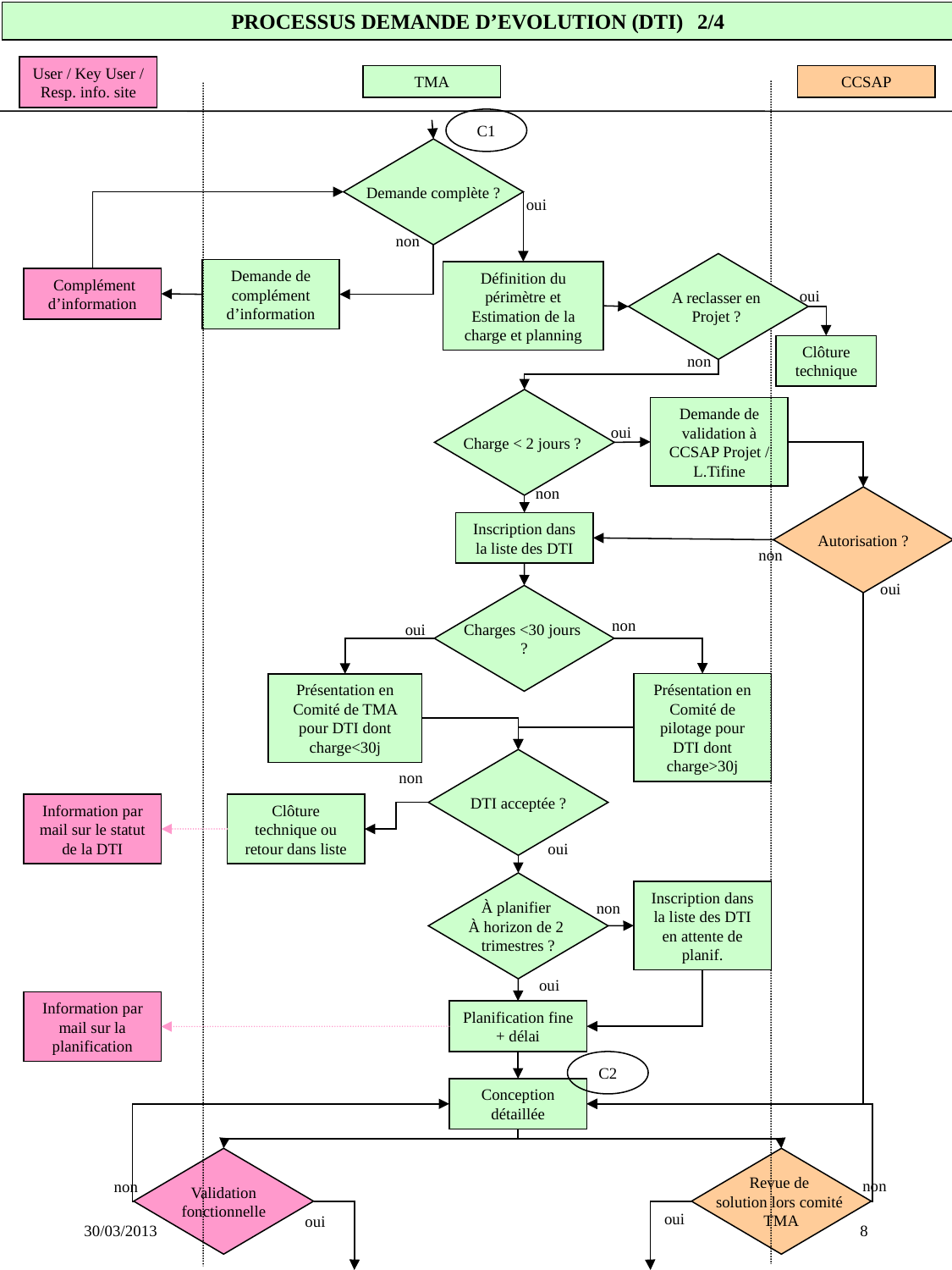

PROCESSUS DEMANDE D’EVOLUTION (DTI)   2/4
User / Key User / Resp. info. site
TMA
CCSAP

C1

Demande complète ?
oui
non
A reclasser en
Projet ?
Demande de complément d’information
Définition du périmètre et Estimation de la charge et planning
 Complément d’information
oui
Clôture technique
non
Charge < 2 jours ?
Demande de validation à CCSAP Projet / L.Tifine
oui
non
Autorisation ?
Inscription dans la liste des DTI
non
oui
Charges <30 jours
?
non
oui
Présentation en Comité de pilotage pour DTI dont charge>30j
Présentation en Comité de TMA pour DTI dont charge<30j
DTI acceptée ?
non
Information par mail sur le statut de la DTI
Clôture technique ou retour dans liste
oui
À planifier
À horizon de 2
trimestres ?
Inscription dans la liste des DTI en attente de planif.
non
oui
Information par mail sur la planification
Planification fine + délai
C2
Conception détaillée
Validation
fonctionnelle
Revue de
solution lors comité
TMA

30/03/2013

8
non
non
oui
oui